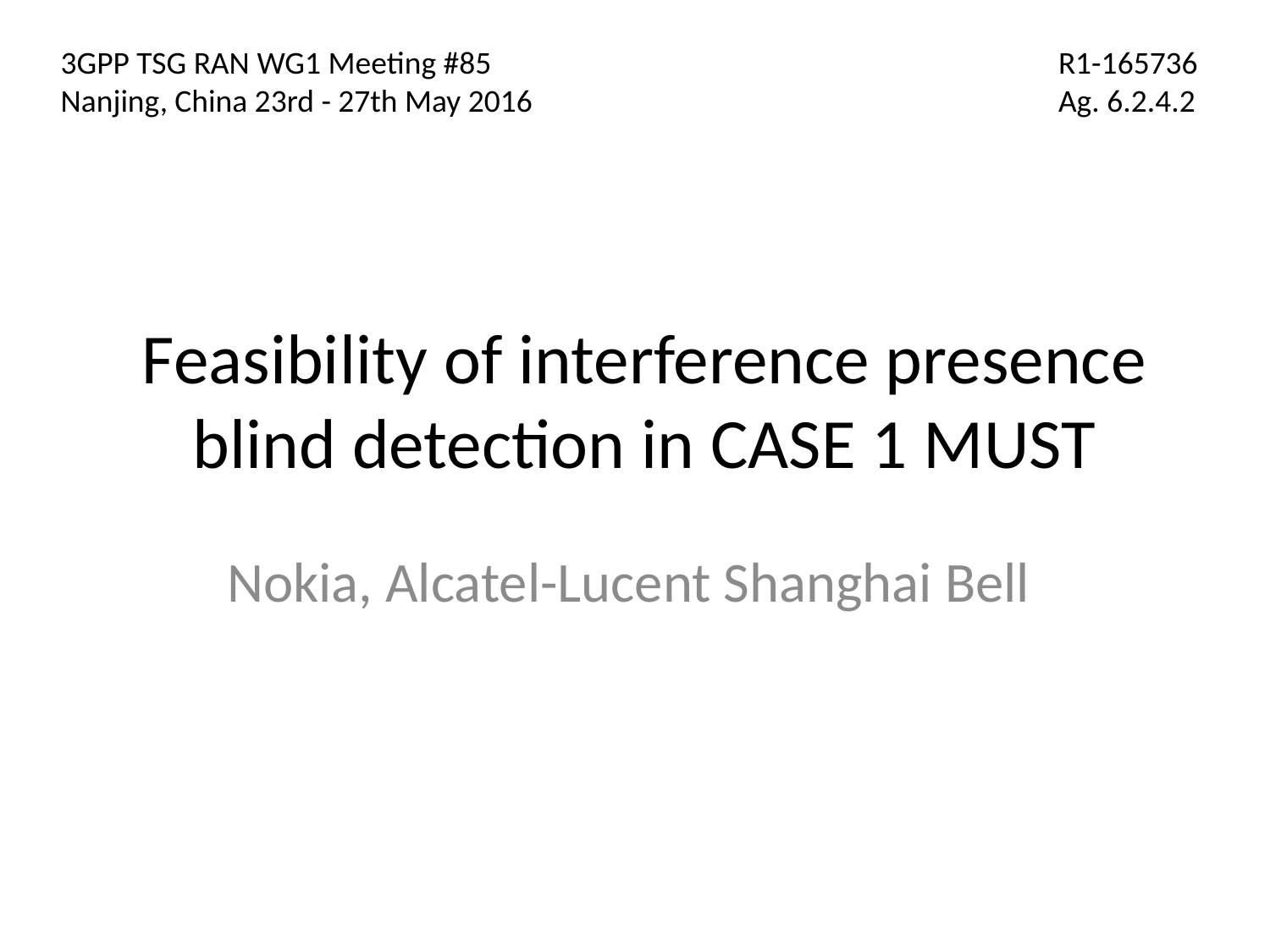

3GPP TSG RAN WG1 Meeting #85
Nanjing, China 23rd - 27th May 2016

R1-165736
Ag. 6.2.4.2
# Feasibility of interference presence blind detection in CASE 1 MUST
Nokia, Alcatel-Lucent Shanghai Bell